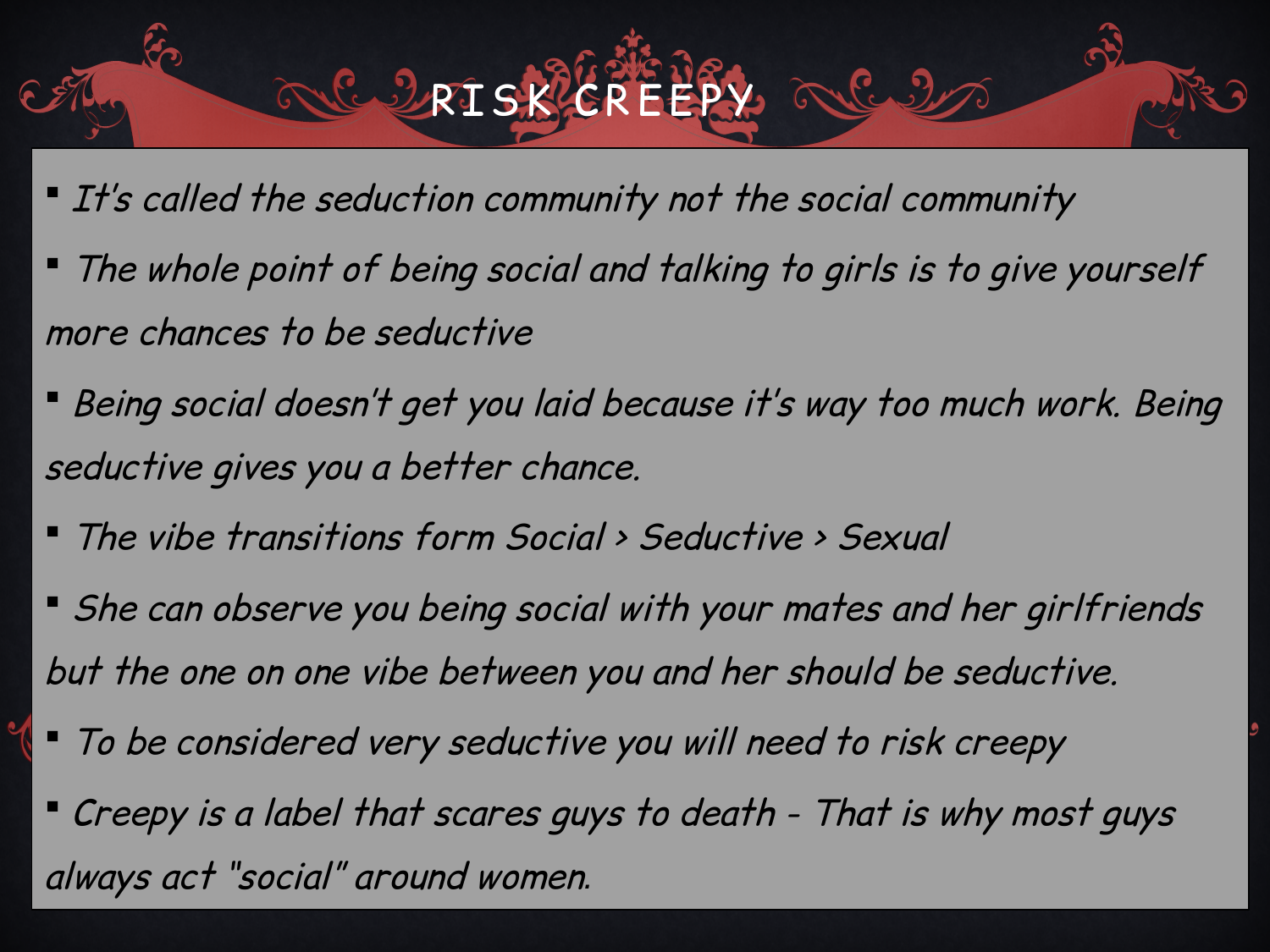

# Risk Creepy
 It’s called the seduction community not the social community
 The whole point of being social and talking to girls is to give yourself more chances to be seductive
 Being social doesn’t get you laid because it’s way too much work. Being seductive gives you a better chance.
 The vibe transitions form Social > Seductive > Sexual
 She can observe you being social with your mates and her girlfriends but the one on one vibe between you and her should be seductive.
 To be considered very seductive you will need to risk creepy
 Creepy is a label that scares guys to death - That is why most guys always act “social” around women.